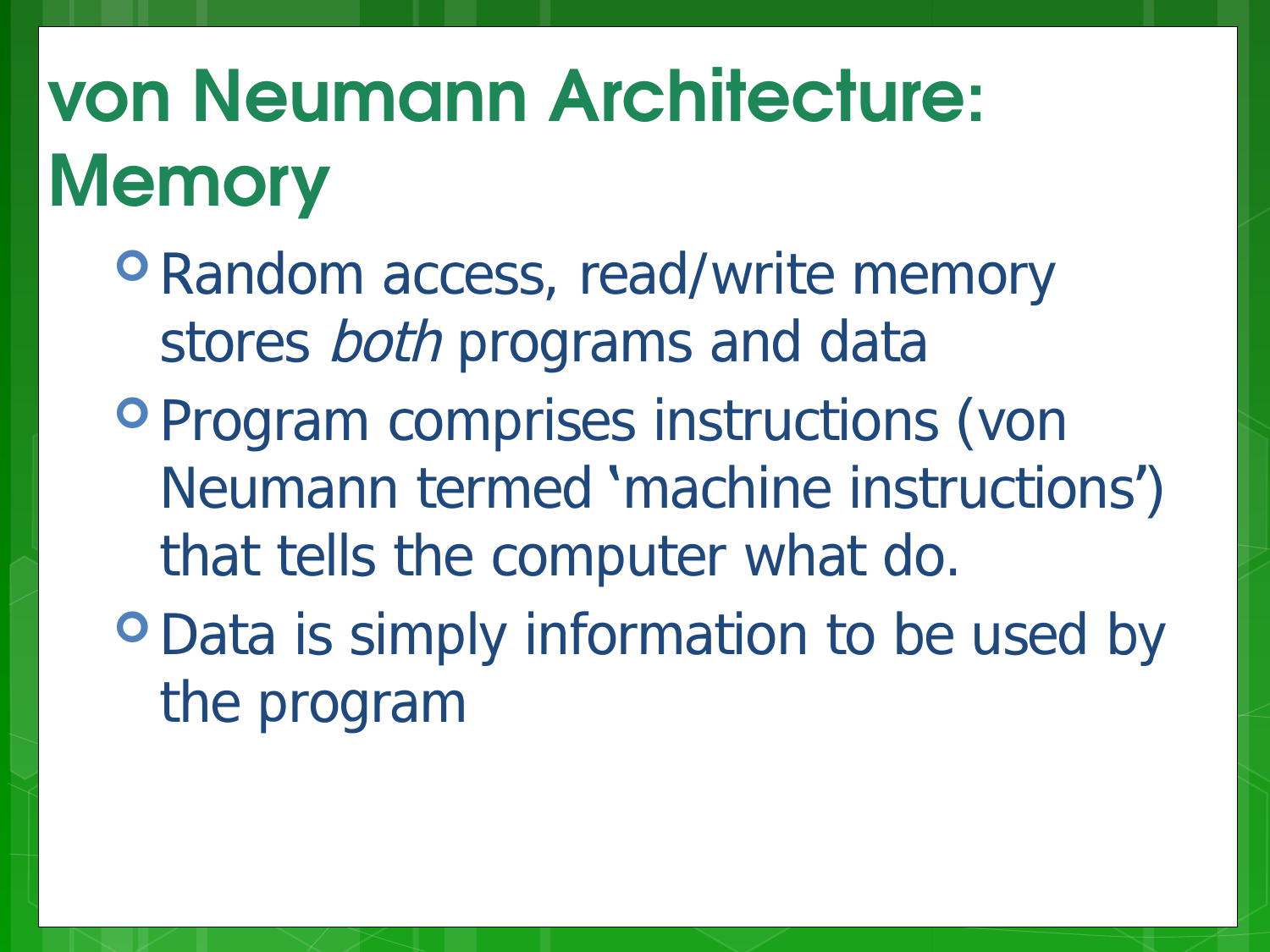

# von Neumann Architecture: Memory
Random access, read/write memory stores both programs and data
Program comprises instructions (von Neumann termed ‘machine instructions’) that tells the computer what do.
Data is simply information to be used by the program